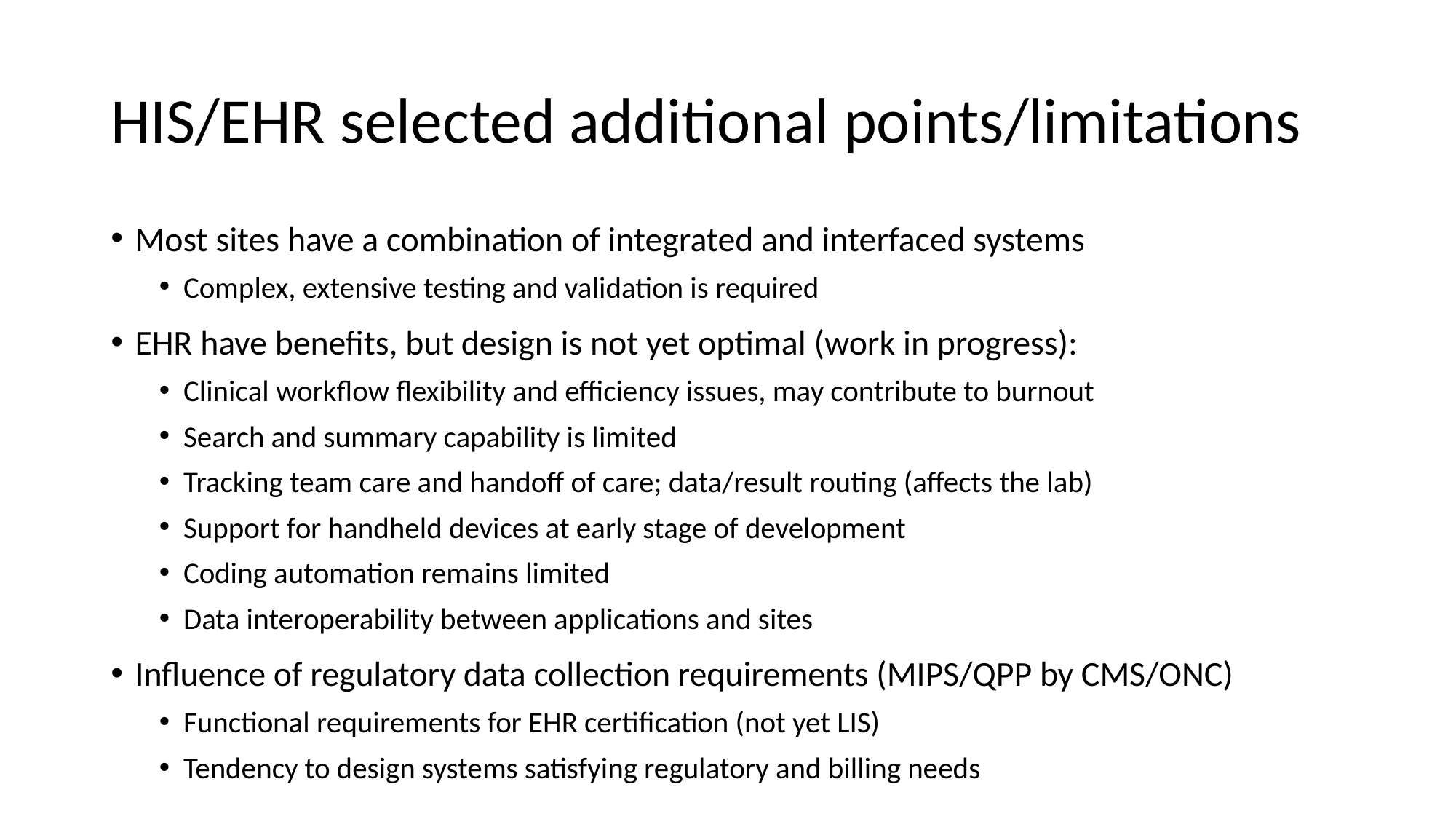

# HIS/EHR selected additional points/limitations
Most sites have a combination of integrated and interfaced systems
Complex, extensive testing and validation is required
EHR have benefits, but design is not yet optimal (work in progress):
Clinical workflow flexibility and efficiency issues, may contribute to burnout
Search and summary capability is limited
Tracking team care and handoff of care; data/result routing (affects the lab)
Support for handheld devices at early stage of development
Coding automation remains limited
Data interoperability between applications and sites
Influence of regulatory data collection requirements (MIPS/QPP by CMS/ONC)
Functional requirements for EHR certification (not yet LIS)
Tendency to design systems satisfying regulatory and billing needs